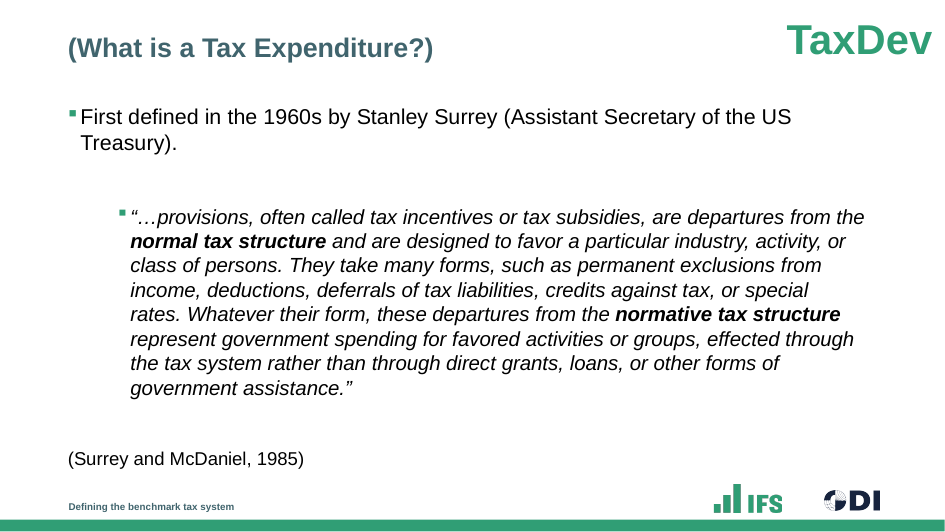

# (What is a Tax Expenditure?)
First defined in the 1960s by Stanley Surrey (Assistant Secretary of the US Treasury).

“…provisions, often called tax incentives or tax subsidies, are departures from the normal tax structure and are designed to favor a particular industry, activity, or class of persons. They take many forms, such as permanent exclusions from income, deductions, deferrals of tax liabilities, credits against tax, or special rates. Whatever their form, these departures from the normative tax structure represent government spending for favored activities or groups, effected through the tax system rather than through direct grants, loans, or other forms of government assistance.”

(Surrey and McDaniel, 1985)
Defining the benchmark tax system